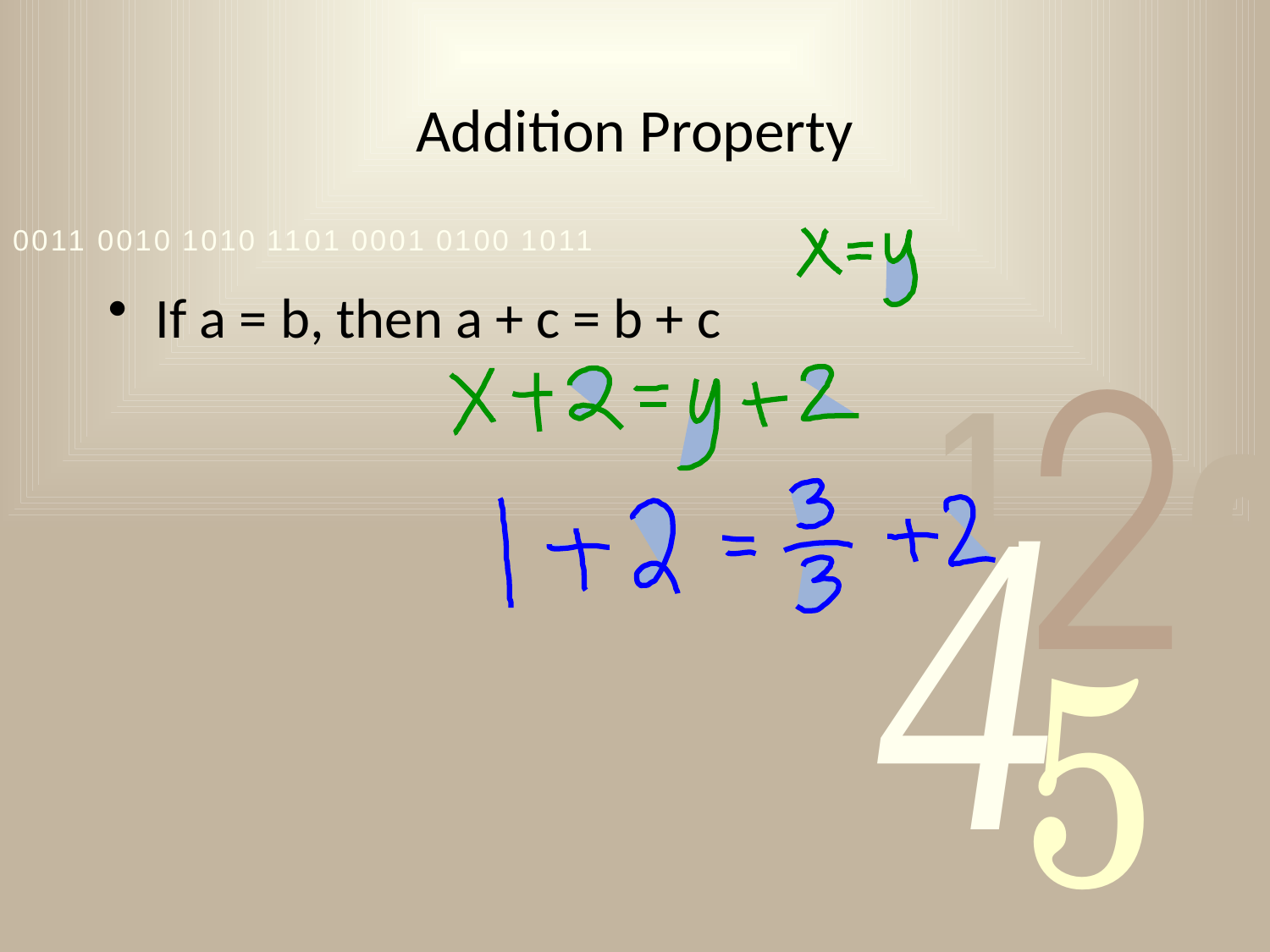

# Addition Property

If a = b, then a + c = b + c